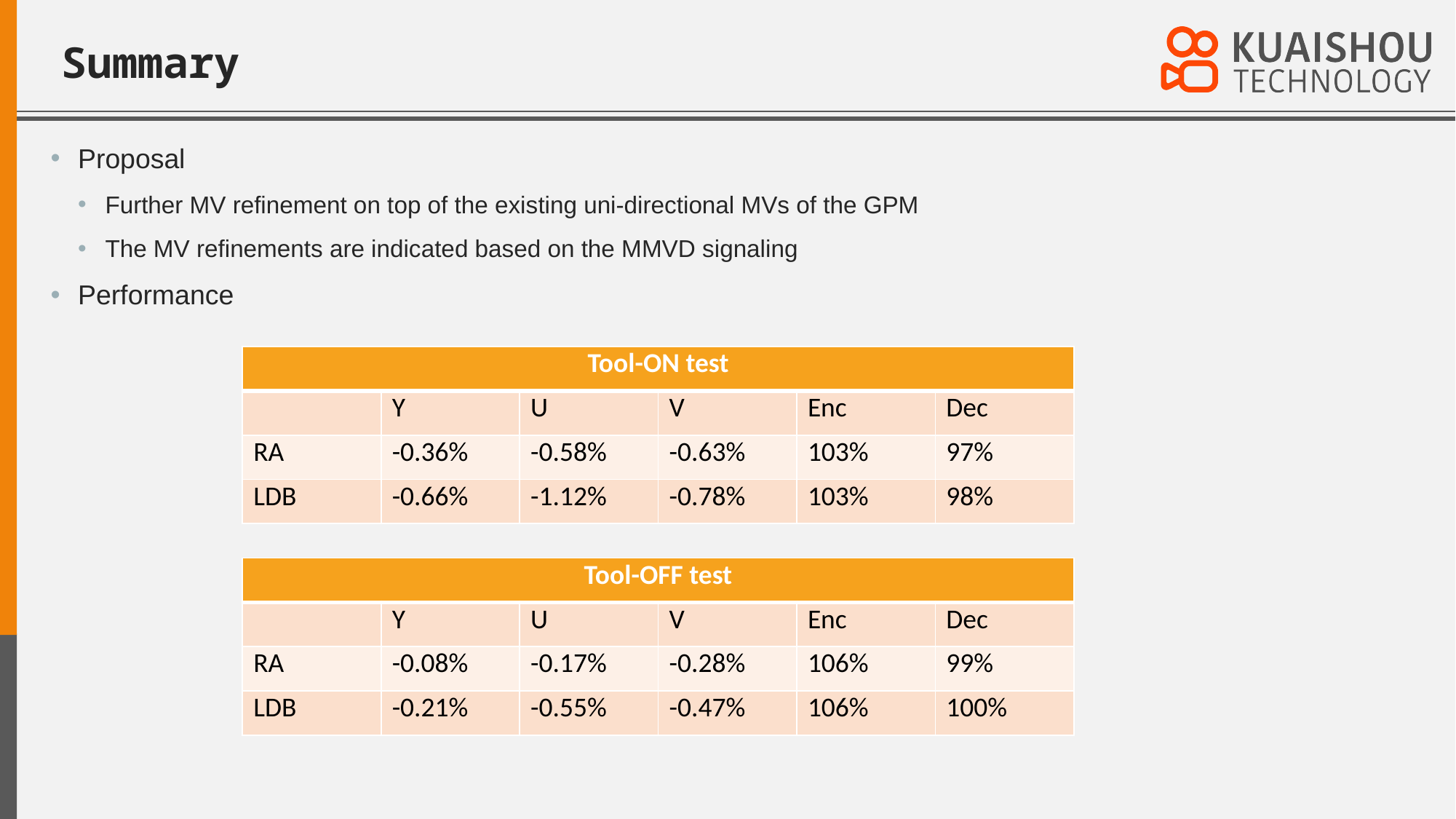

# Summary
Proposal
Further MV refinement on top of the existing uni-directional MVs of the GPM
The MV refinements are indicated based on the MMVD signaling
Performance

| Tool-ON test |  |  |  |  |  |
| --- | --- | --- | --- | --- | --- |
|  | Y | U | V | Enc | Dec |
| RA | -0.36% | -0.58% | -0.63% | 103% | 97% |
| LDB | -0.66% | -1.12% | -0.78% | 103% | 98% |
| Tool-OFF test |  |  |  |  |  |
| --- | --- | --- | --- | --- | --- |
|  | Y | U | V | Enc | Dec |
| RA | -0.08% | -0.17% | -0.28% | 106% | 99% |
| LDB | -0.21% | -0.55% | -0.47% | 106% | 100% |